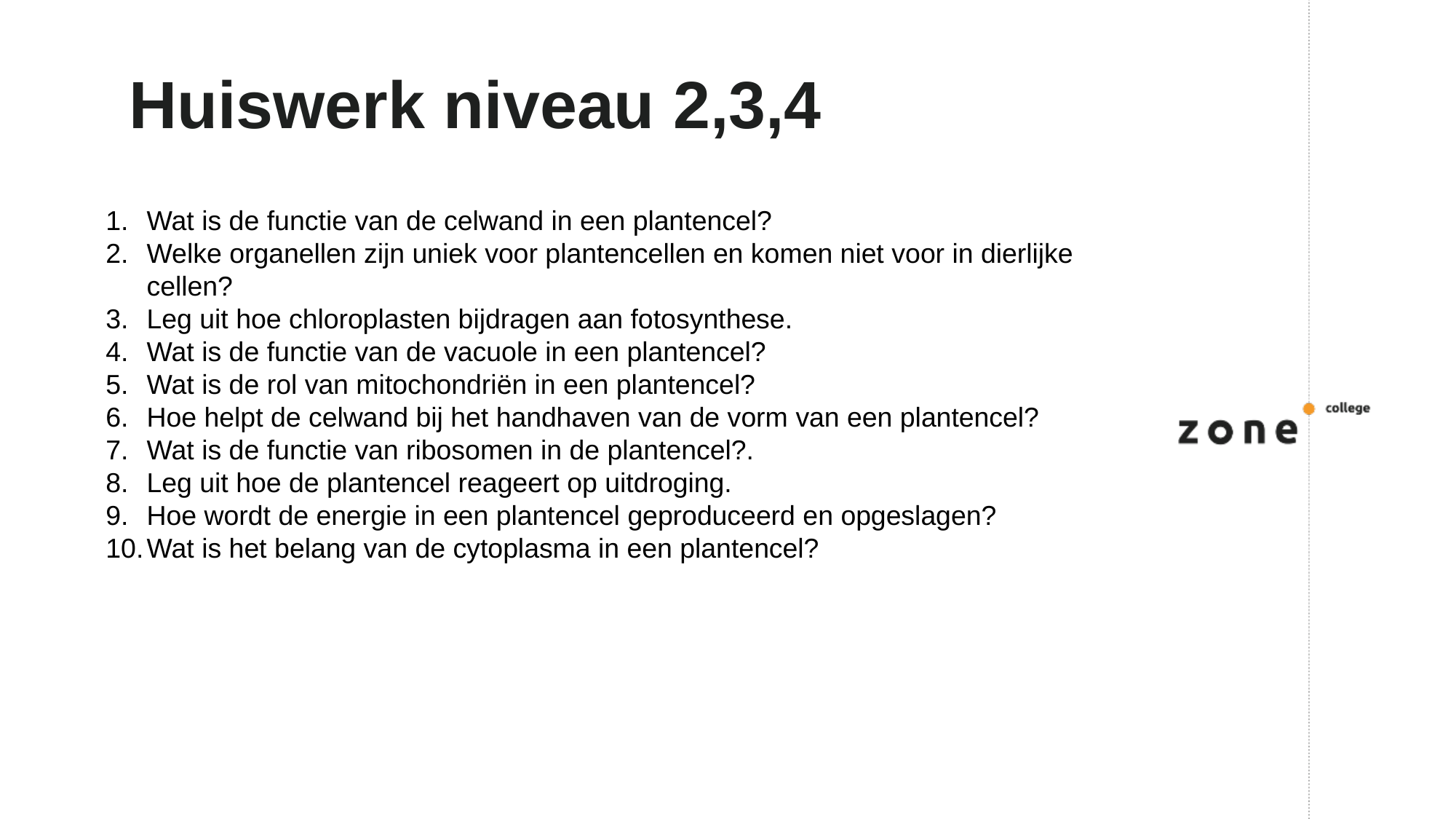

# Huiswerk niveau 2,3,4

Wat is de functie van de celwand in een plantencel?
Welke organellen zijn uniek voor plantencellen en komen niet voor in dierlijke cellen?
Leg uit hoe chloroplasten bijdragen aan fotosynthese.
Wat is de functie van de vacuole in een plantencel?
Wat is de rol van mitochondriën in een plantencel?
Hoe helpt de celwand bij het handhaven van de vorm van een plantencel?
Wat is de functie van ribosomen in de plantencel?.
Leg uit hoe de plantencel reageert op uitdroging.
Hoe wordt de energie in een plantencel geproduceerd en opgeslagen?
Wat is het belang van de cytoplasma in een plantencel?